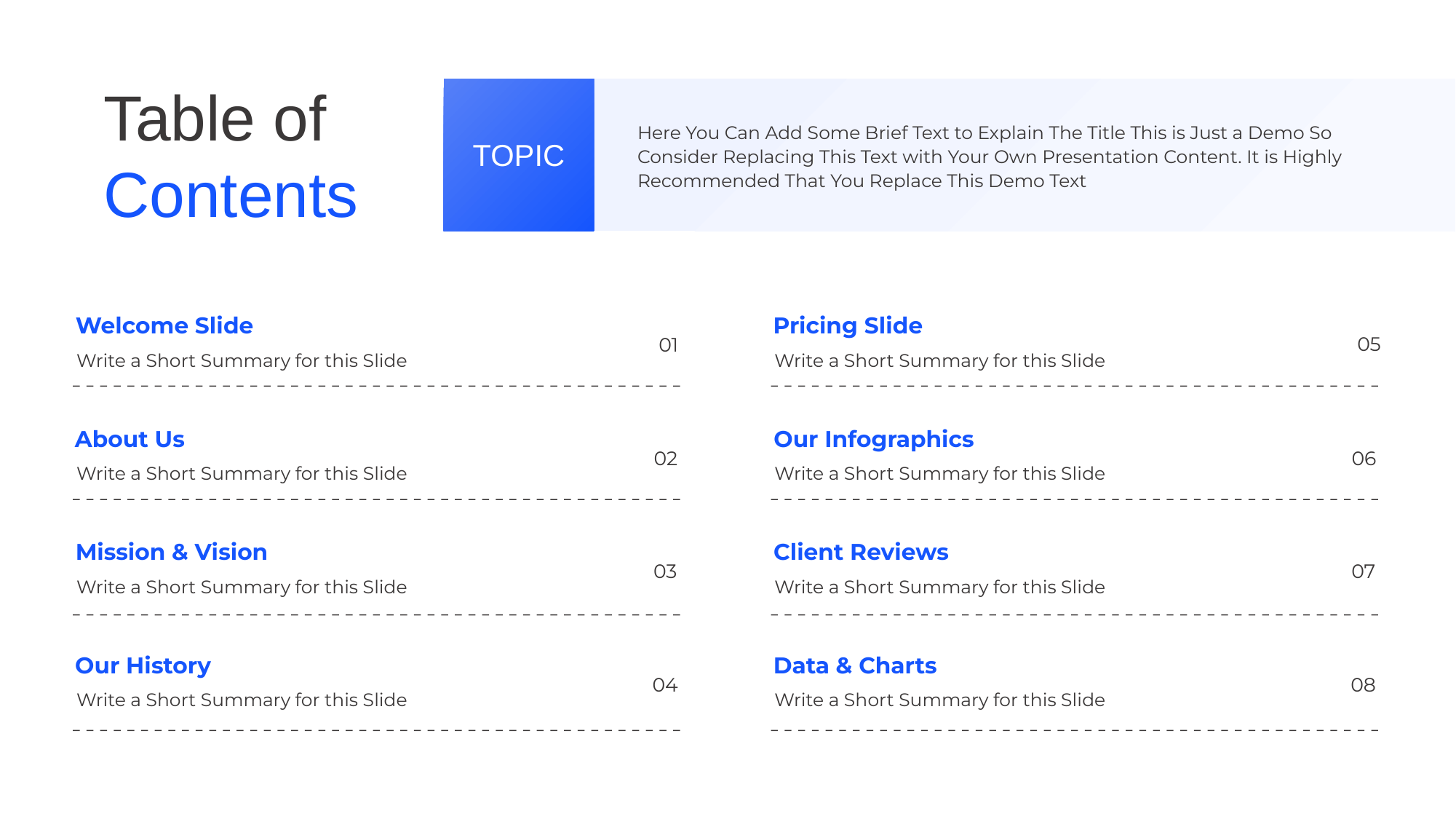

Table of
Contents

TOPIC

Here You Can Add Some Brief Text to Explain The Title This is Just a Demo So Consider Replacing This Text with Your Own Presentation Content. It is Highly Recommended That You Replace This Demo Text
Welcome Slide
01
Write a Short Summary for this Slide

Pricing Slide
05
Write a Short Summary for this Slide

About Us
02
Write a Short Summary for this Slide

Our Infographics
06
Write a Short Summary for this Slide

Mission & Vision
03
Write a Short Summary for this Slide

Client Reviews
07
Write a Short Summary for this Slide

Our History
04
Write a Short Summary for this Slide

Data & Charts
08
Write a Short Summary for this Slide